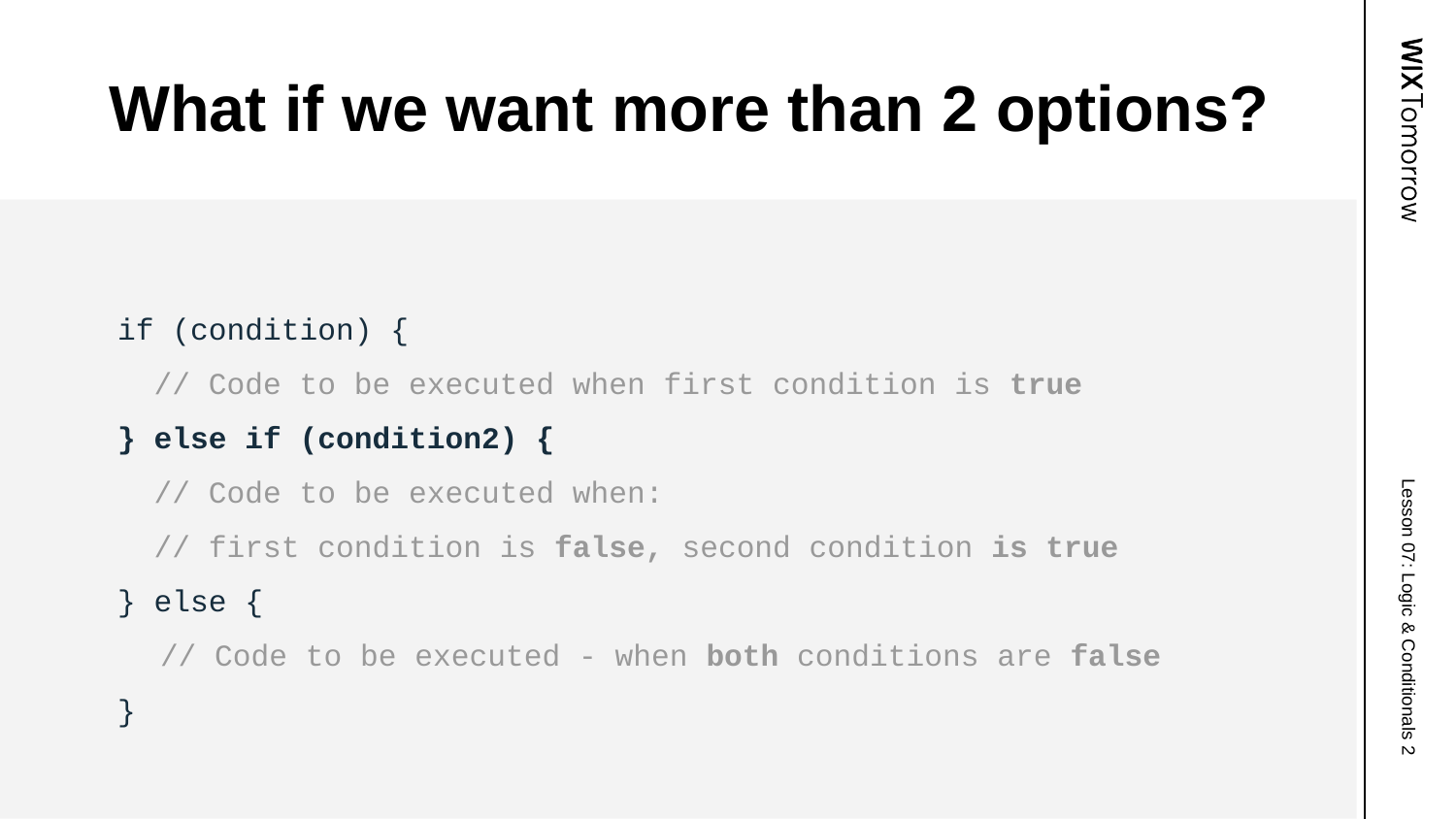

# What if we want more than 2 options?
if (condition) {
  // Code to be executed when first condition is true
} else if (condition2) {
  // Code to be executed when:
  // first condition is false, second condition is true
} else {
// Code to be executed - when both conditions are false
}